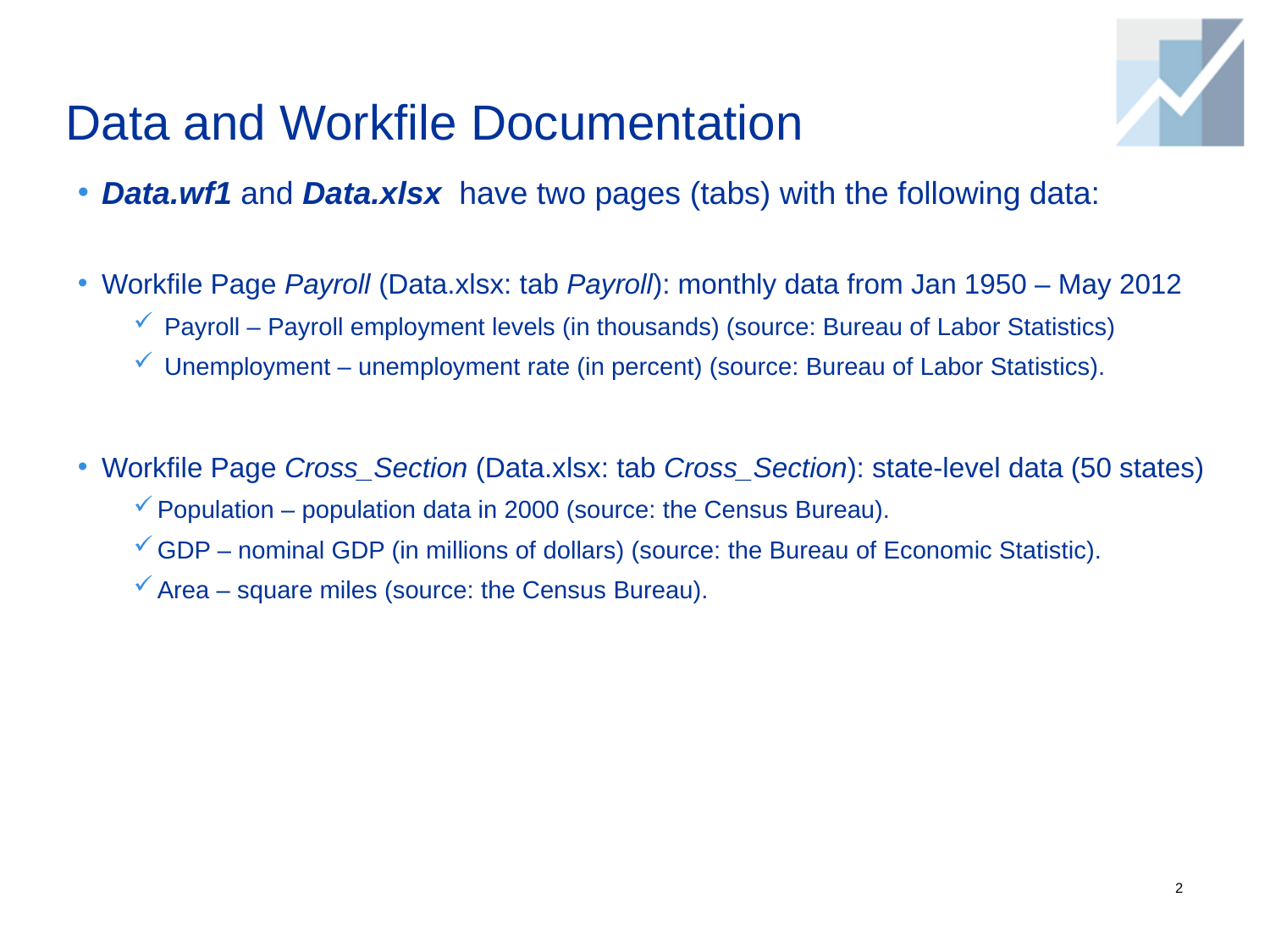

# Data and Workfile Documentation
Data.wf1 and Data.xlsx  have two pages (tabs) with the following data:

Workfile Page Payroll (Data.xlsx: tab Payroll): monthly data from Jan 1950 – May 2012
 Payroll – Payroll employment levels (in thousands) (source: Bureau of Labor Statistics)
 Unemployment – unemployment rate (in percent) (source: Bureau of Labor Statistics).

Workfile Page Cross_Section (Data.xlsx: tab Cross_Section): state-level data (50 states)
Population – population data in 2000 (source: the Census Bureau).
GDP – nominal GDP (in millions of dollars) (source: the Bureau of Economic Statistic).
Area – square miles (source: the Census Bureau).

2